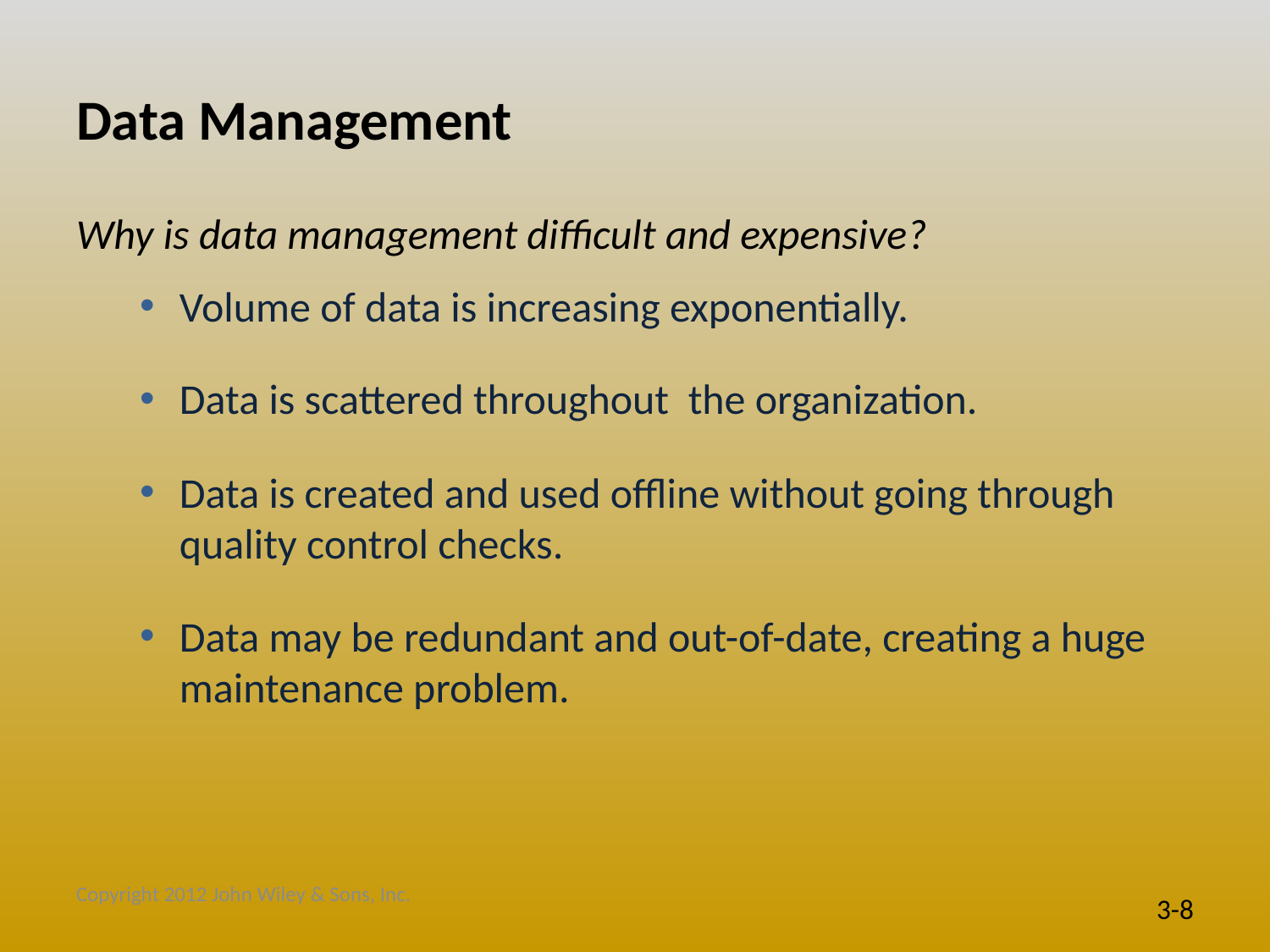

# Data Management
Why is data management difficult and expensive?
Volume of data is increasing exponentially.
Data is scattered throughout  the organization.
Data is created and used offline without going through quality control checks.
Data may be redundant and out-of-date, creating a huge maintenance problem.
Copyright 2012 John Wiley & Sons, Inc.
3-8